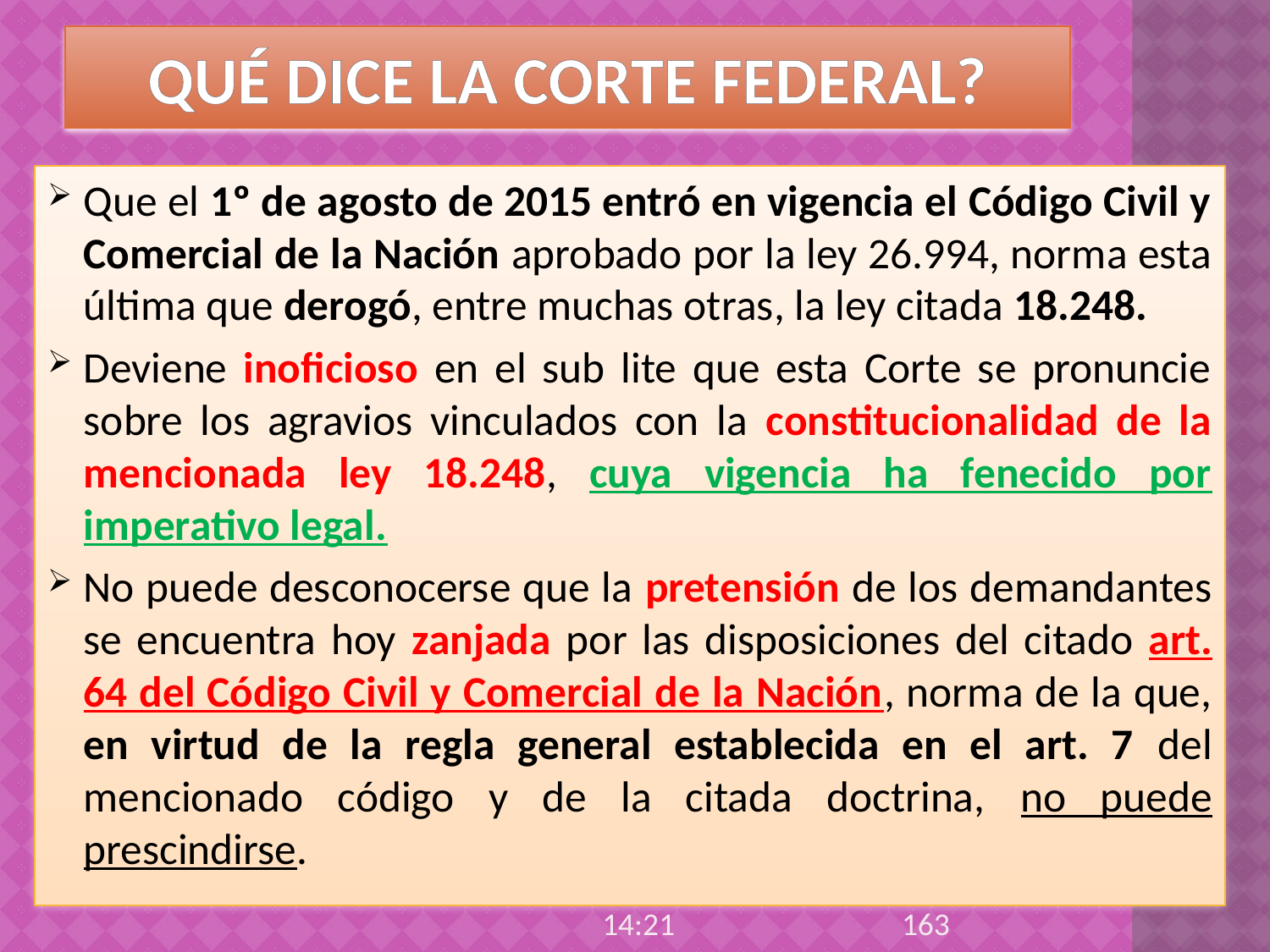

# QUÉ DICE LA CORTE FEDERAL?
Que el 1º de agosto de 2015 entró en vigencia el Código Civil y Comercial de la Nación aprobado por la ley 26.994, norma esta última que derogó, entre muchas otras, la ley citada 18.248.
Deviene inoficioso en el sub lite que esta Corte se pronuncie sobre los agravios vinculados con la constitucionalidad de la mencionada ley 18.248, cuya vigencia ha fenecido por imperativo legal.
No puede desconocerse que la pretensión de los demandantes se encuentra hoy zanjada por las disposiciones del citado art. 64 del Código Civil y Comercial de la Nación, norma de la que, en virtud de la regla general establecida en el art. 7 del mencionado código y de la citada doctrina, no puede prescindirse.

163
14:21